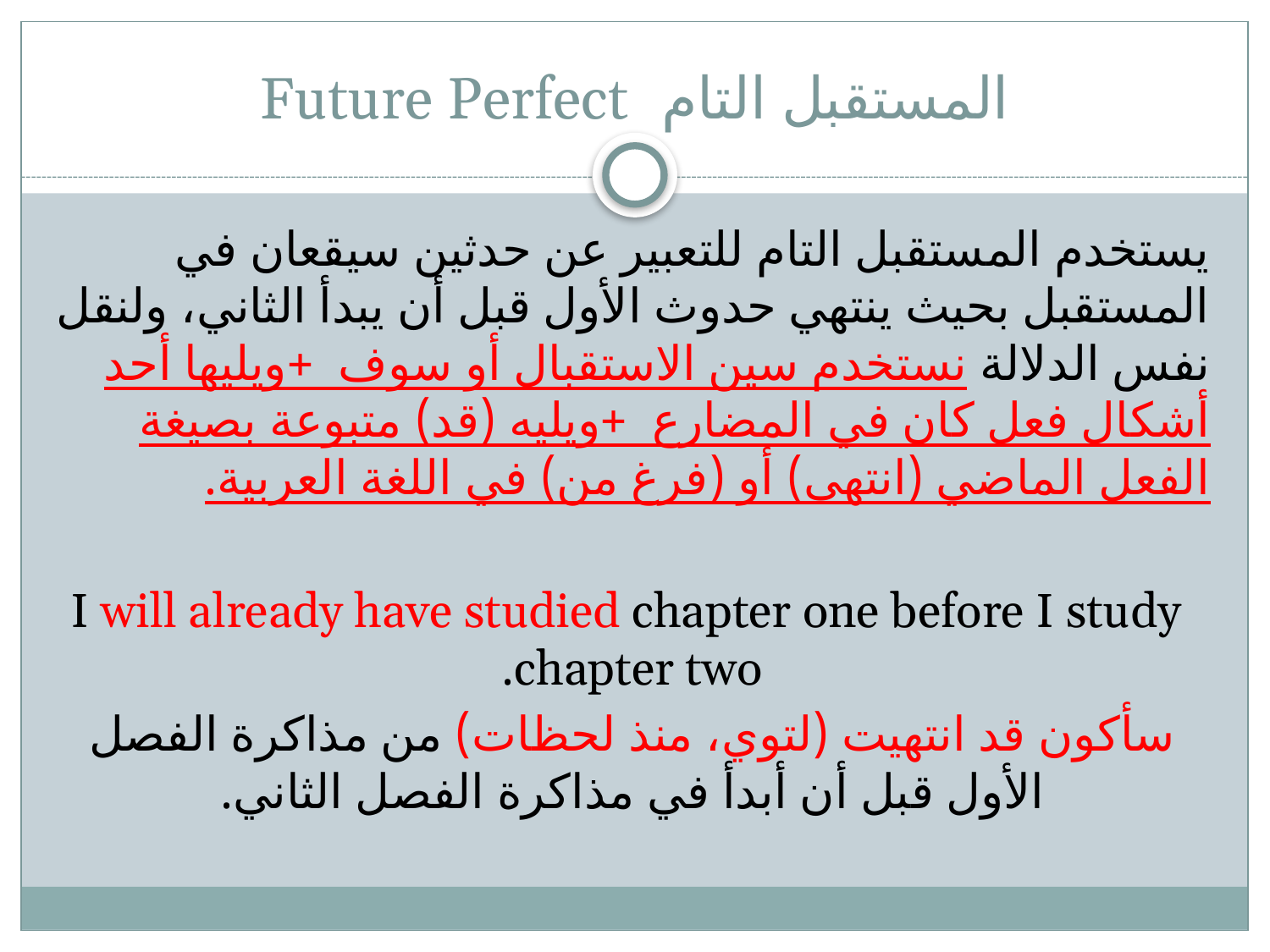

# المستقبل التام		Future Perfect
يستخدم المستقبل التام للتعبير عن حدثين سيقعان في المستقبل بحيث ينتهي حدوث الأول قبل أن يبدأ الثاني، ولنقل نفس الدلالة نستخدم سين الاستقبال أو سوف  +ويليها أحد أشكال فعل كان في المضارع  +ويليه (قد) متبوعة بصيغة الفعل الماضي (انتهى) أو (فرغ من) في اللغة العربية.

 I will already have studied chapter one before I study chapter two.
سأكون قد انتهيت (لتوي، منذ لحظات) من مذاكرة الفصل الأول قبل أن أبدأ في مذاكرة الفصل الثاني.